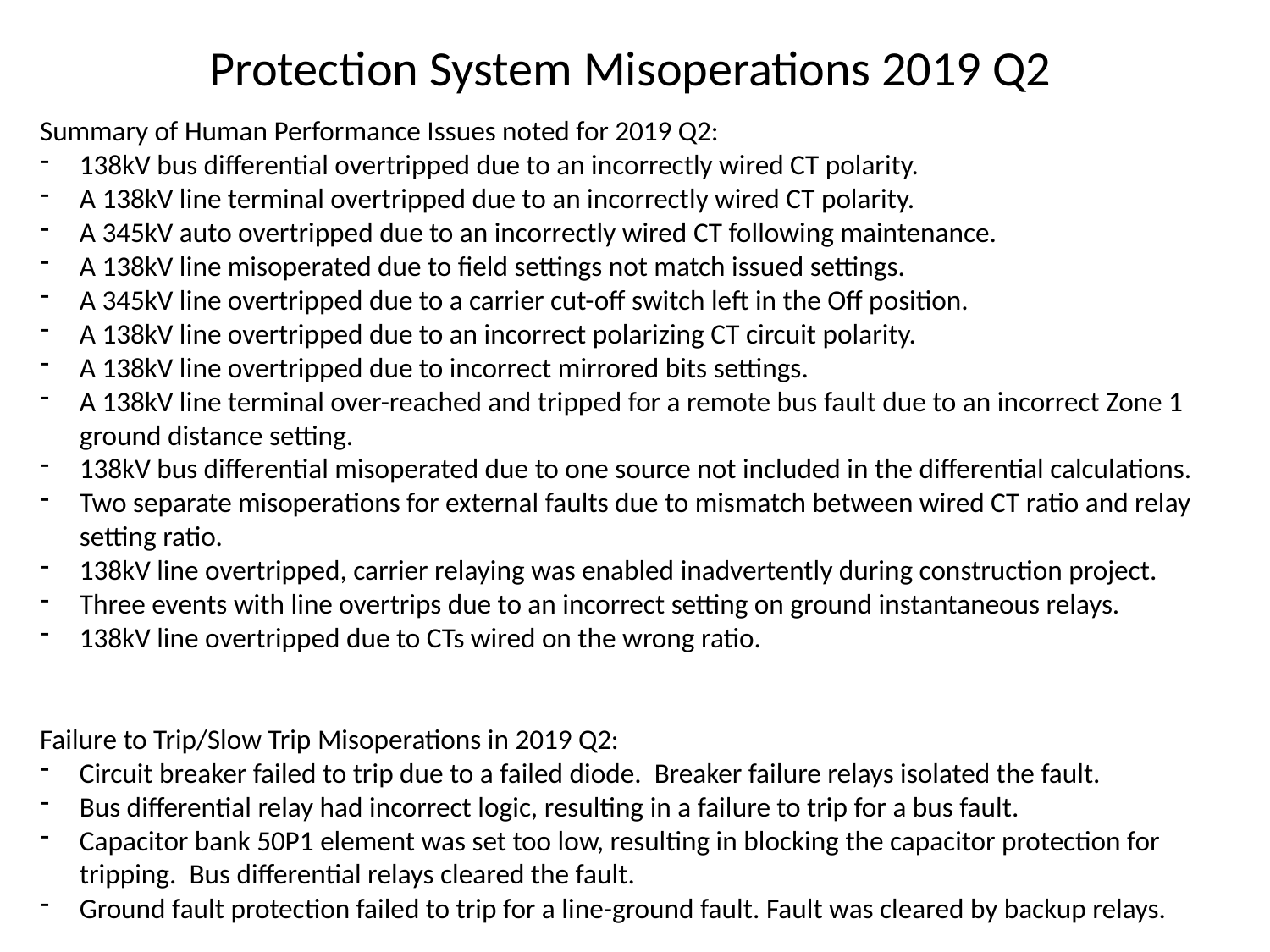

Protection System Misoperations 2019 Q2
Summary of Human Performance Issues noted for 2019 Q2:
138kV bus differential overtripped due to an incorrectly wired CT polarity.
A 138kV line terminal overtripped due to an incorrectly wired CT polarity.
A 345kV auto overtripped due to an incorrectly wired CT following maintenance.
A 138kV line misoperated due to field settings not match issued settings.
A 345kV line overtripped due to a carrier cut-off switch left in the Off position.
A 138kV line overtripped due to an incorrect polarizing CT circuit polarity.
A 138kV line overtripped due to incorrect mirrored bits settings.
A 138kV line terminal over-reached and tripped for a remote bus fault due to an incorrect Zone 1 ground distance setting.
138kV bus differential misoperated due to one source not included in the differential calculations.
Two separate misoperations for external faults due to mismatch between wired CT ratio and relay setting ratio.
138kV line overtripped, carrier relaying was enabled inadvertently during construction project.
Three events with line overtrips due to an incorrect setting on ground instantaneous relays.
138kV line overtripped due to CTs wired on the wrong ratio.

Failure to Trip/Slow Trip Misoperations in 2019 Q2:
Circuit breaker failed to trip due to a failed diode.  Breaker failure relays isolated the fault.
Bus differential relay had incorrect logic, resulting in a failure to trip for a bus fault.
Capacitor bank 50P1 element was set too low, resulting in blocking the capacitor protection for tripping.  Bus differential relays cleared the fault.
Ground fault protection failed to trip for a line-ground fault. Fault was cleared by backup relays.